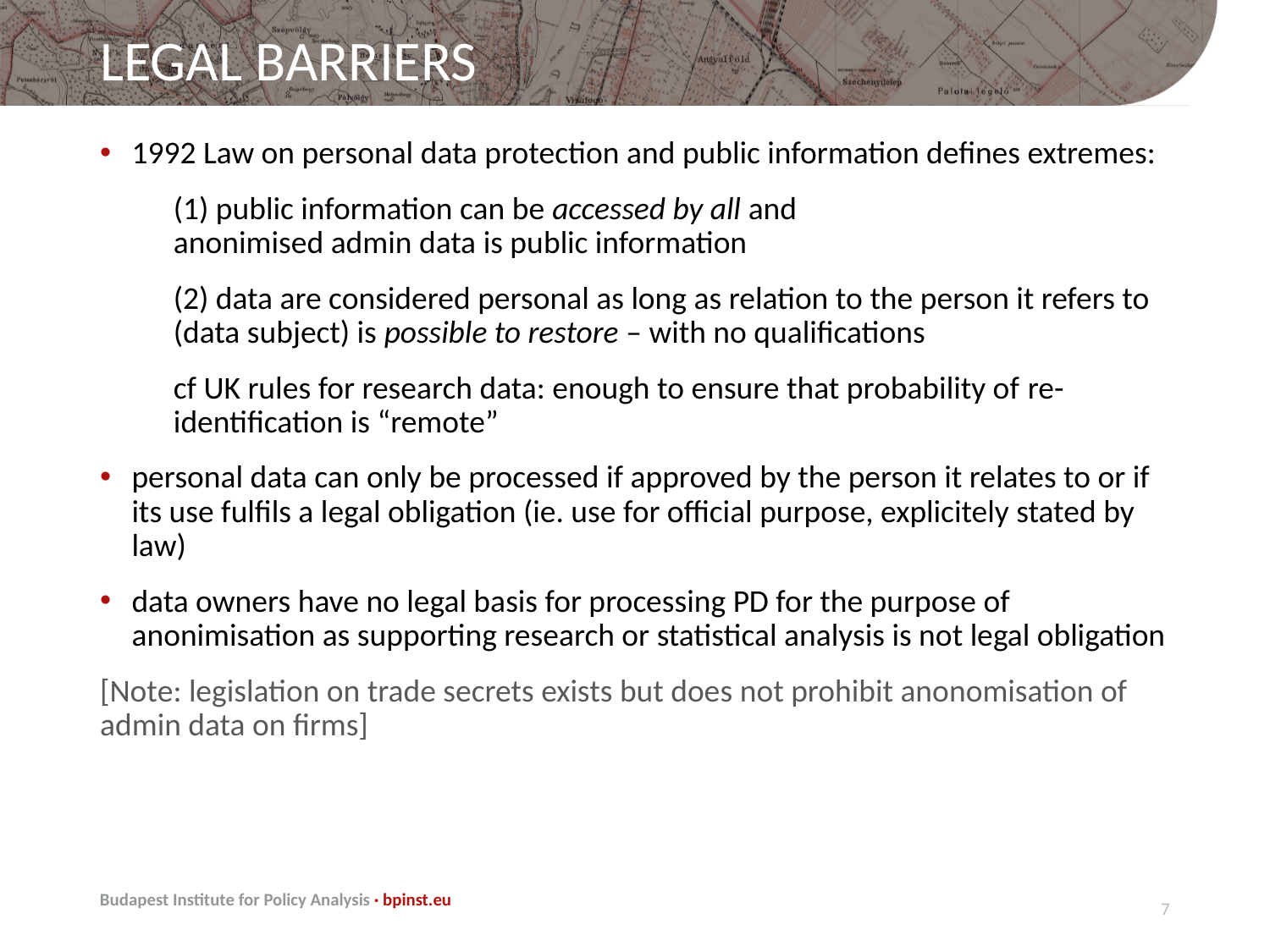

# Legal barriers
1992 Law on personal data protection and public information defines extremes:
(1) public information can be accessed by all and
anonimised admin data is public information
(2) data are considered personal as long as relation to the person it refers to (data subject) is possible to restore – with no qualifications
cf UK rules for research data: enough to ensure that probability of re-identification is “remote”
personal data can only be processed if approved by the person it relates to or if its use fulfils a legal obligation (ie. use for official purpose, explicitely stated by law)
data owners have no legal basis for processing PD for the purpose of anonimisation as supporting research or statistical analysis is not legal obligation
[Note: legislation on trade secrets exists but does not prohibit anonomisation of admin data on firms]
7